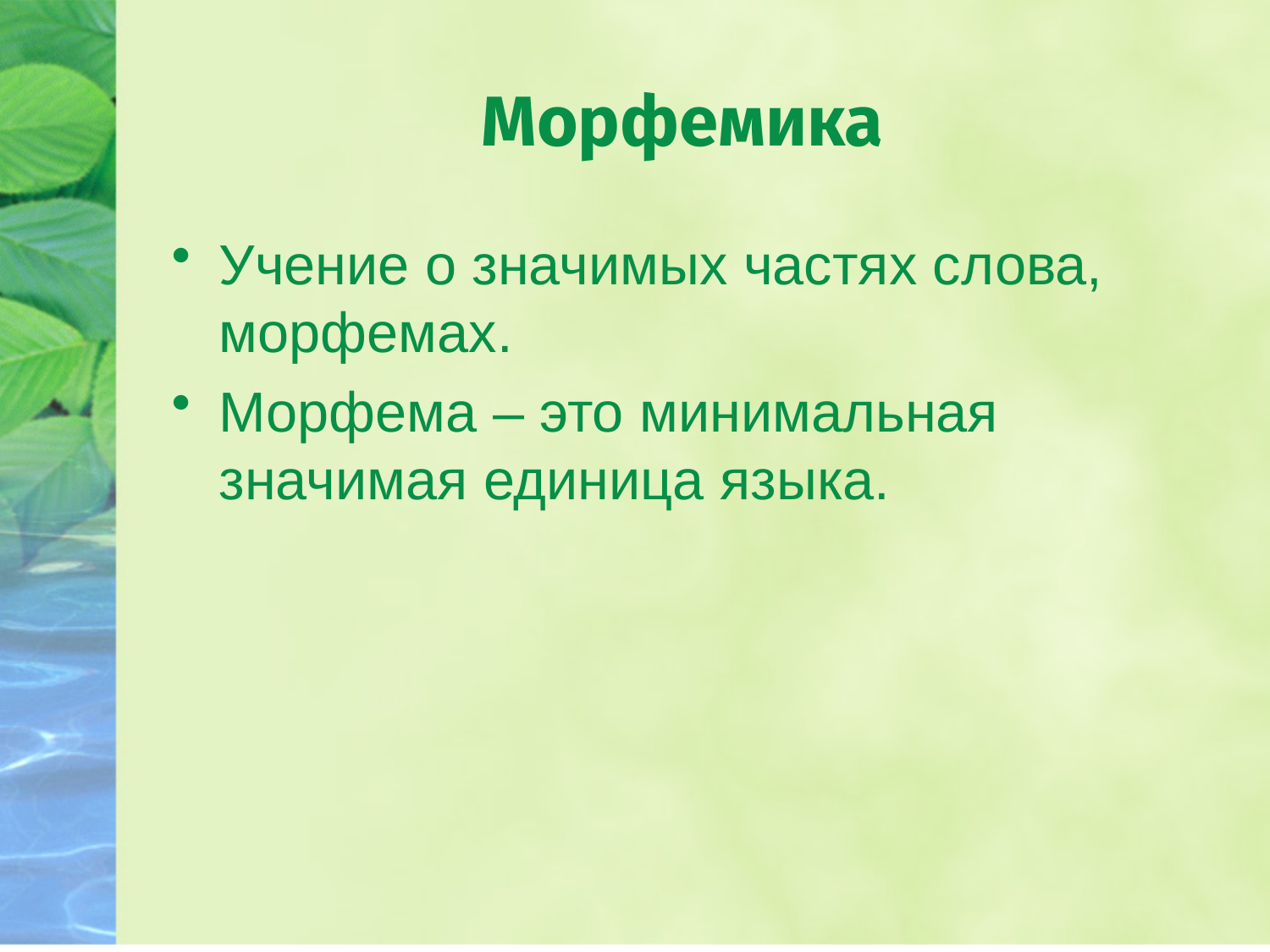

# Морфемика
Учение о значимых частях слова, морфемах.
Морфема – это минимальная значимая единица языка.